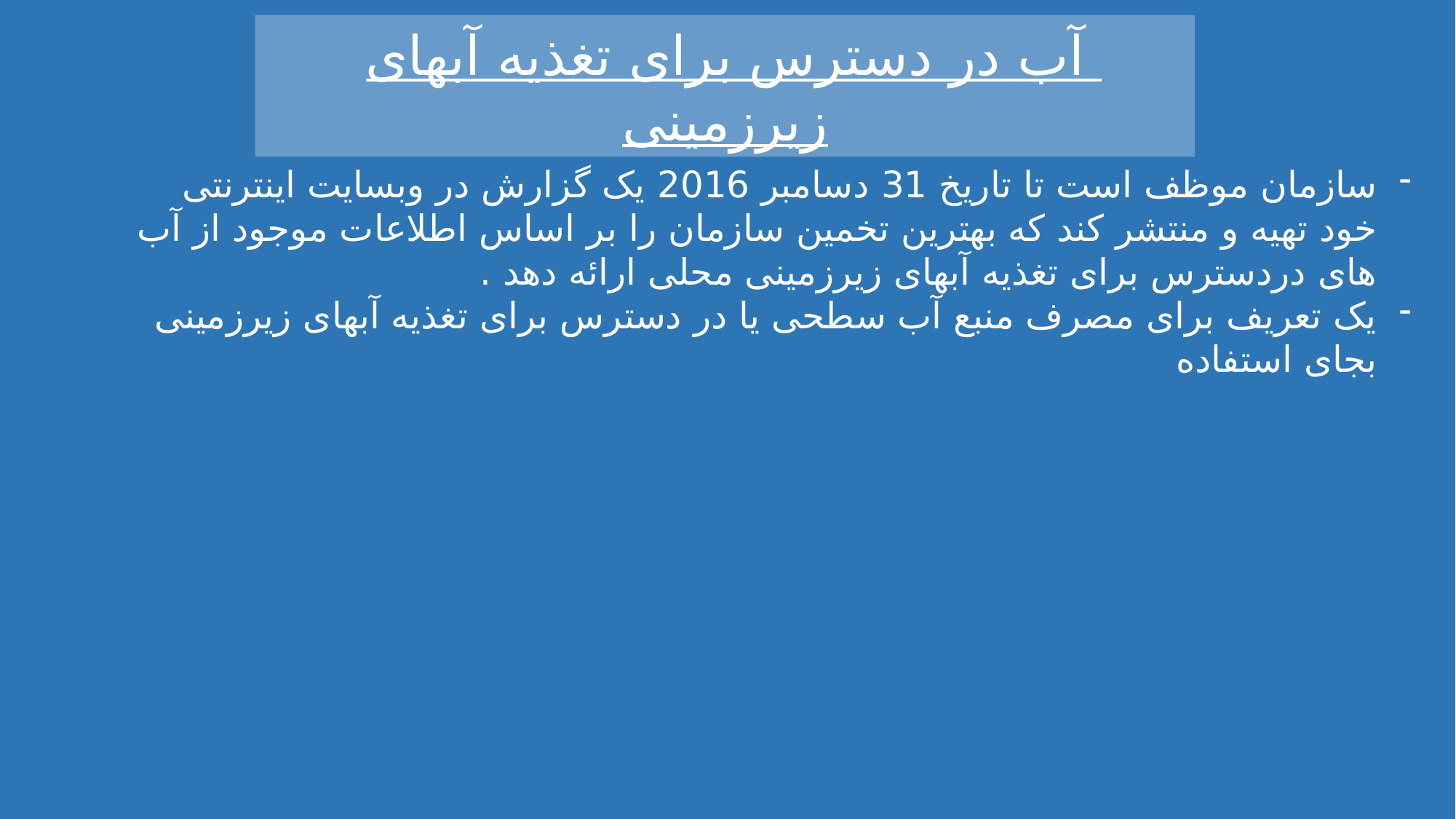

آب در دسترس برای تغذیه آبهای زیرزمینی
سازمان موظف است تا تاریخ 31 دسامبر 2016 یک گزارش در وبسایت اینترنتی خود تهیه و منتشر کند که بهترین تخمین سازمان را بر اساس اطلاعات موجود از آب های دردسترس برای تغذیه آبهای زیرزمینی محلی ارائه دهد .
یک تعریف برای مصرف منبع آب سطحی یا در دسترس برای تغذیه آبهای زیرزمینی بجای استفاده